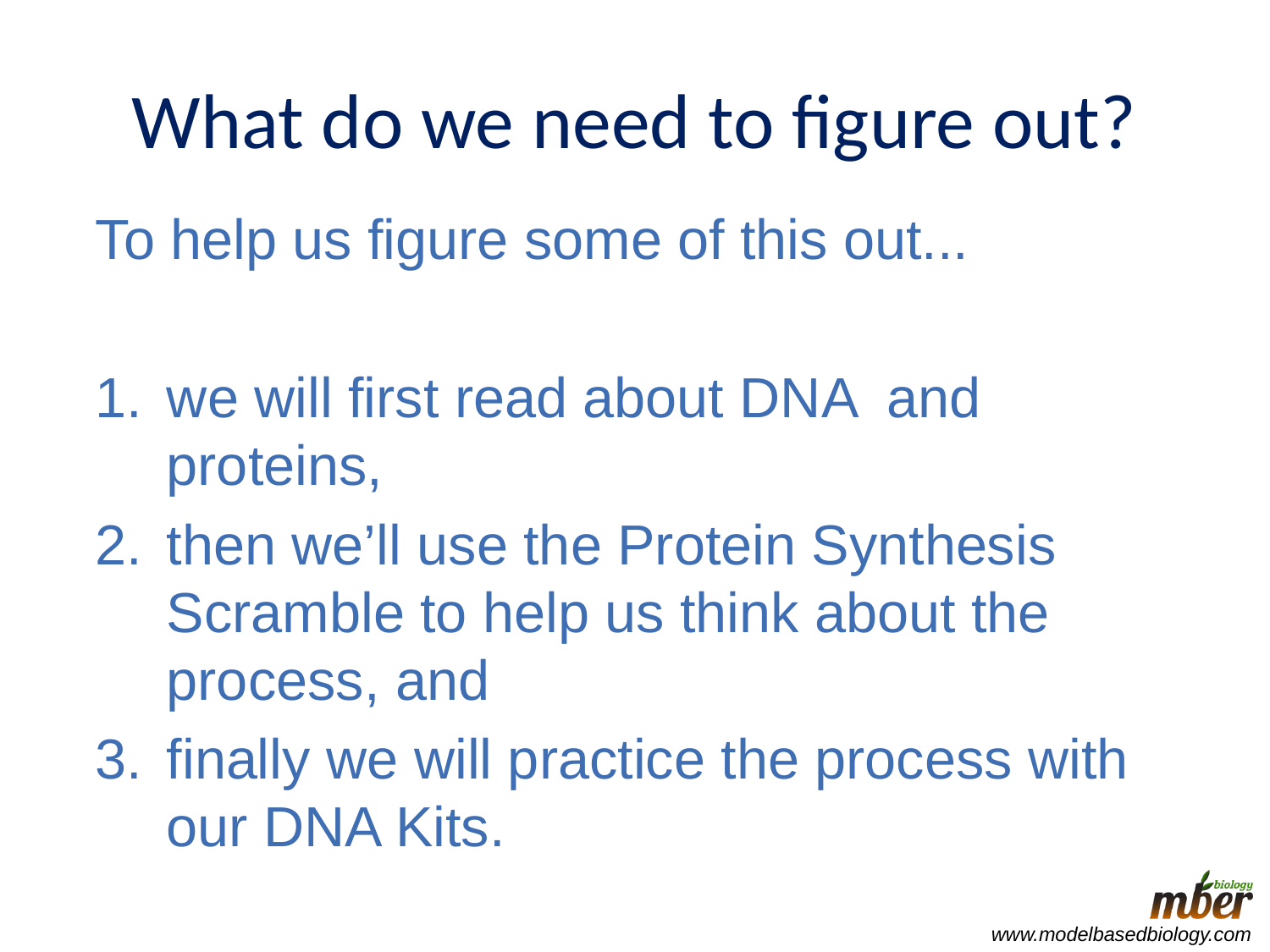

# What do we need to figure out?
To help us figure some of this out...

we will first read about DNA  and proteins,
then we’ll use the Protein Synthesis Scramble to help us think about the process, and
finally we will practice the process with our DNA Kits.